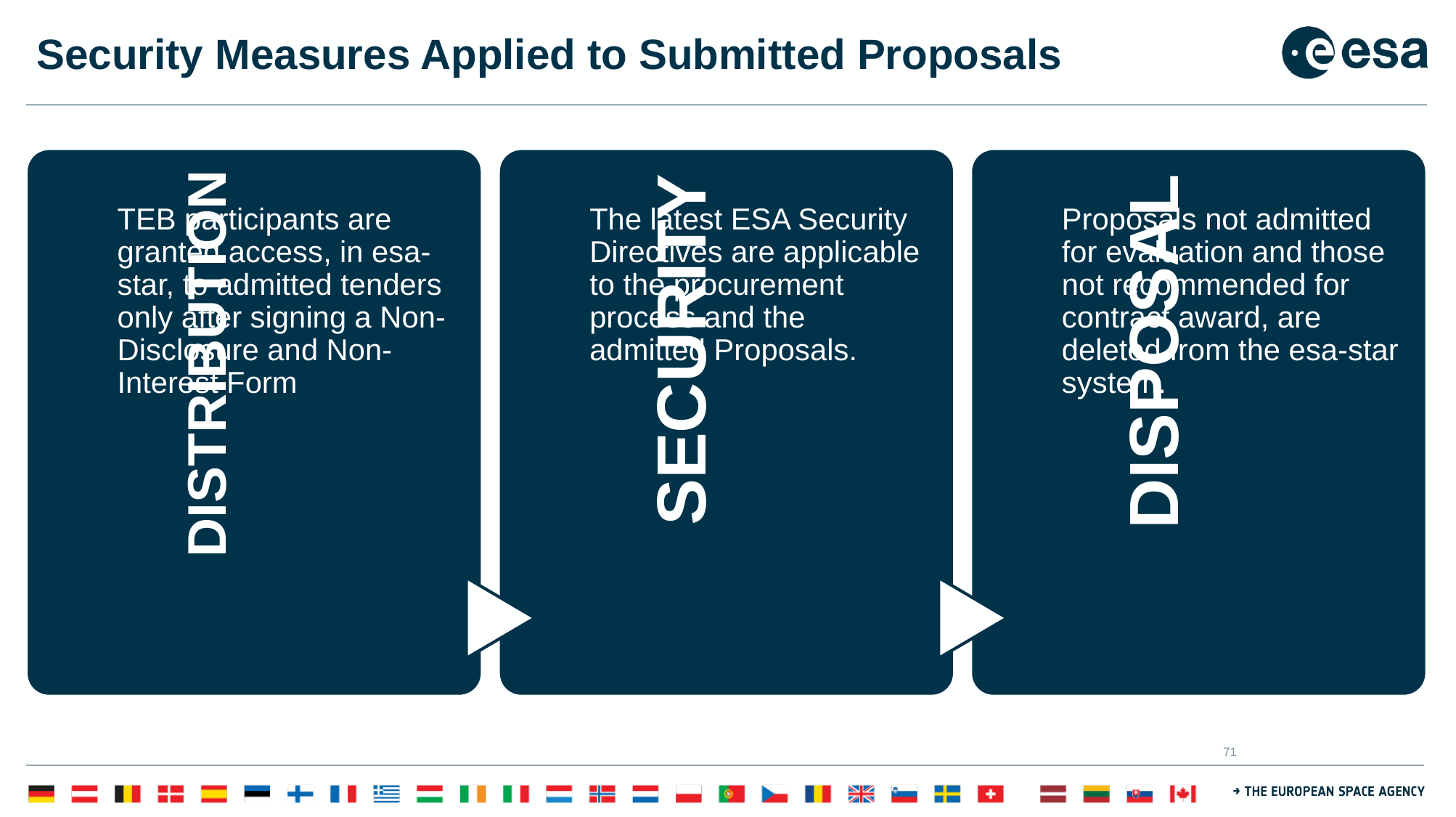

# Security Measures Applied to Submitted Proposals
DISTRIBUTION

TEB participants are granted access, in esa-star, to admitted tenders only after signing a Non-Disclosure and Non-Interest Form
SECURITY

The latest ESA Security Directives are applicable to the procurement process and the admitted Proposals.
DISPOSAL

Proposals not admitted for evaluation and those not recommended for contract award, are deleted from the esa-star system.